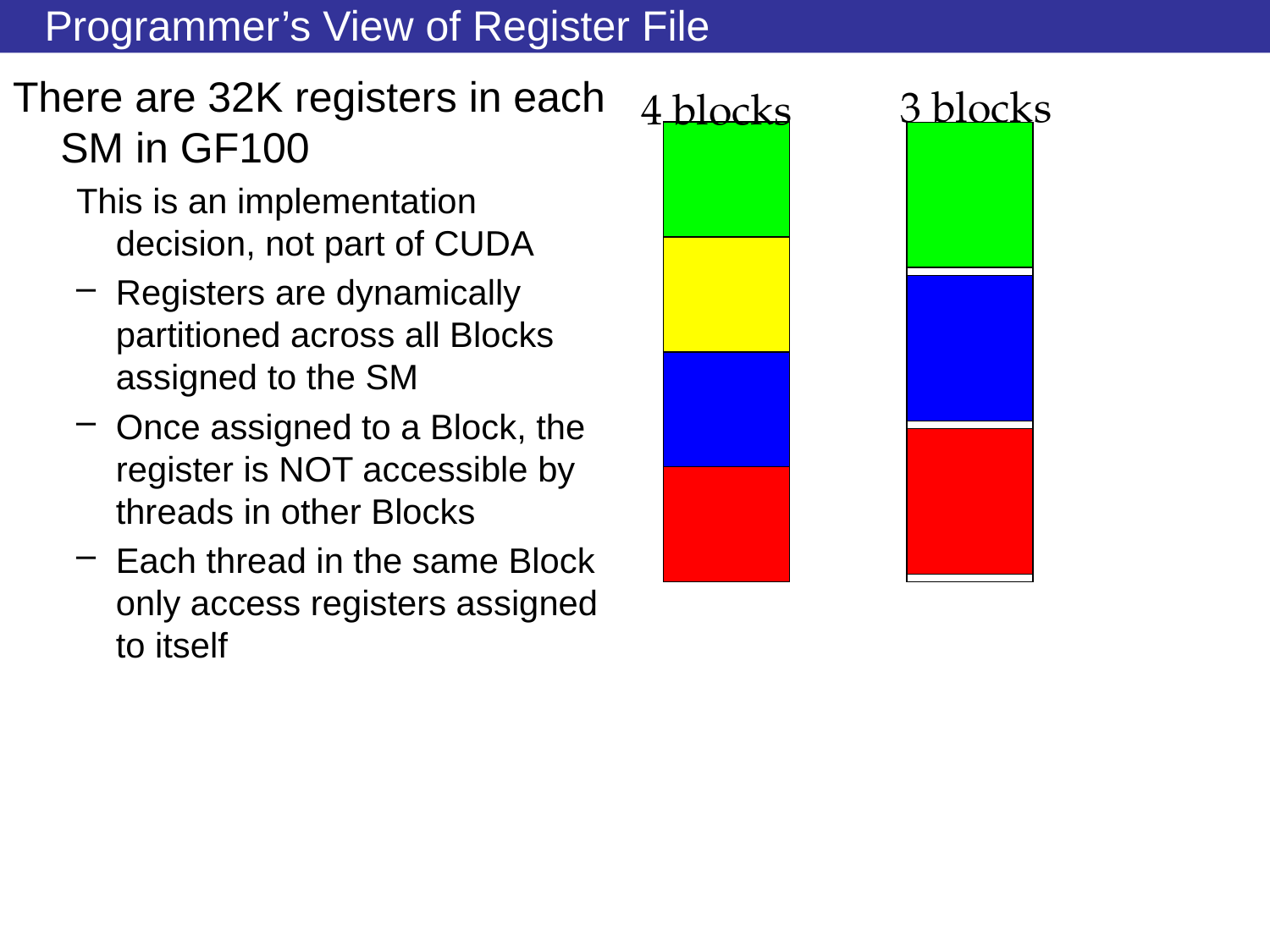

# Programmer’s View of Register File
There are 32K registers in each SM in GF100
This is an implementation decision, not part of CUDA
Registers are dynamically partitioned across all Blocks assigned to the SM
Once assigned to a Block, the register is NOT accessible by threads in other Blocks
Each thread in the same Block only access registers assigned to itself

3 blocks
4 blocks